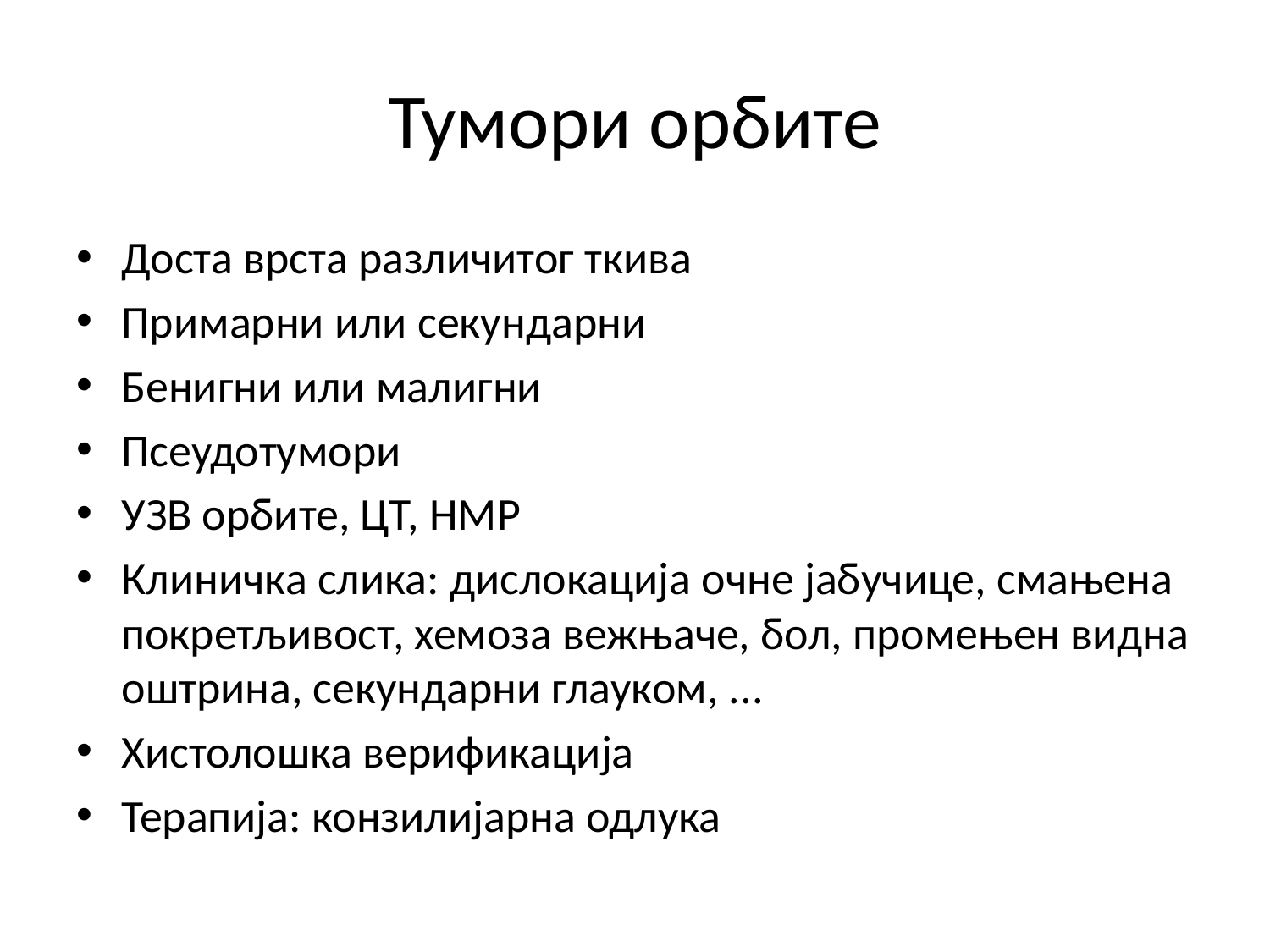

# Тумори орбите
Доста врста различитог ткива
Примарни или секундарни
Бенигни или малигни
Псеудотумори
УЗВ орбите, ЦТ, НМР
Клиничка слика: дислокација очне јабучице, смањена покретљивост, хемоза вежњаче, бол, промењен видна оштрина, секундарни глауком, ...
Хистолошка верификација
Терапија: конзилијарна одлука